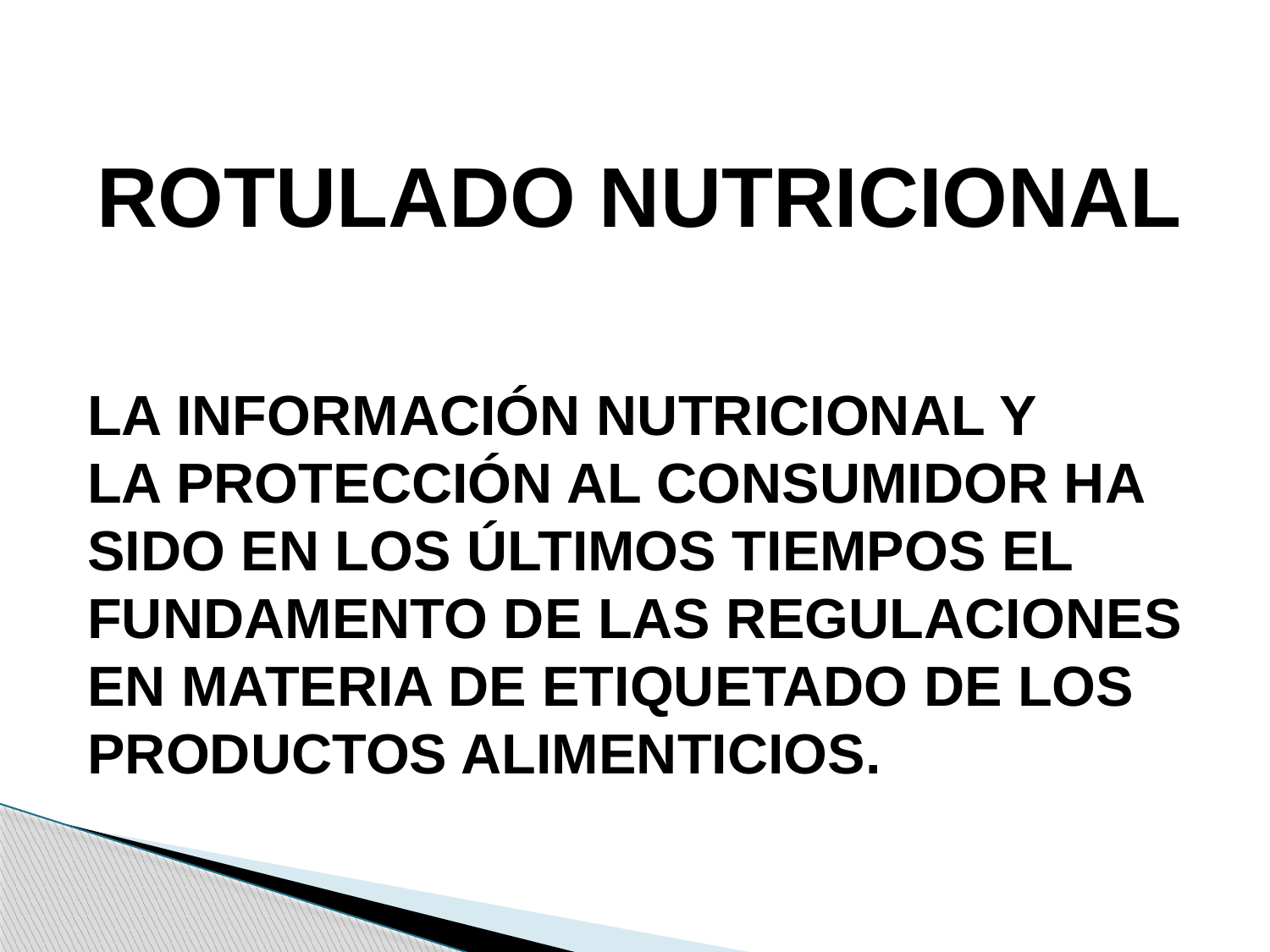

ROTULADO NUTRICIONAL

LA INFORMACIÓN NUTRICIONAL Y
LA PROTECCIÓN AL CONSUMIDOR HA
SIDO EN LOS ÚLTIMOS TIEMPOS EL
FUNDAMENTO DE LAS REGULACIONES
EN MATERIA DE ETIQUETADO DE LOS
PRODUCTOS ALIMENTICIOS.